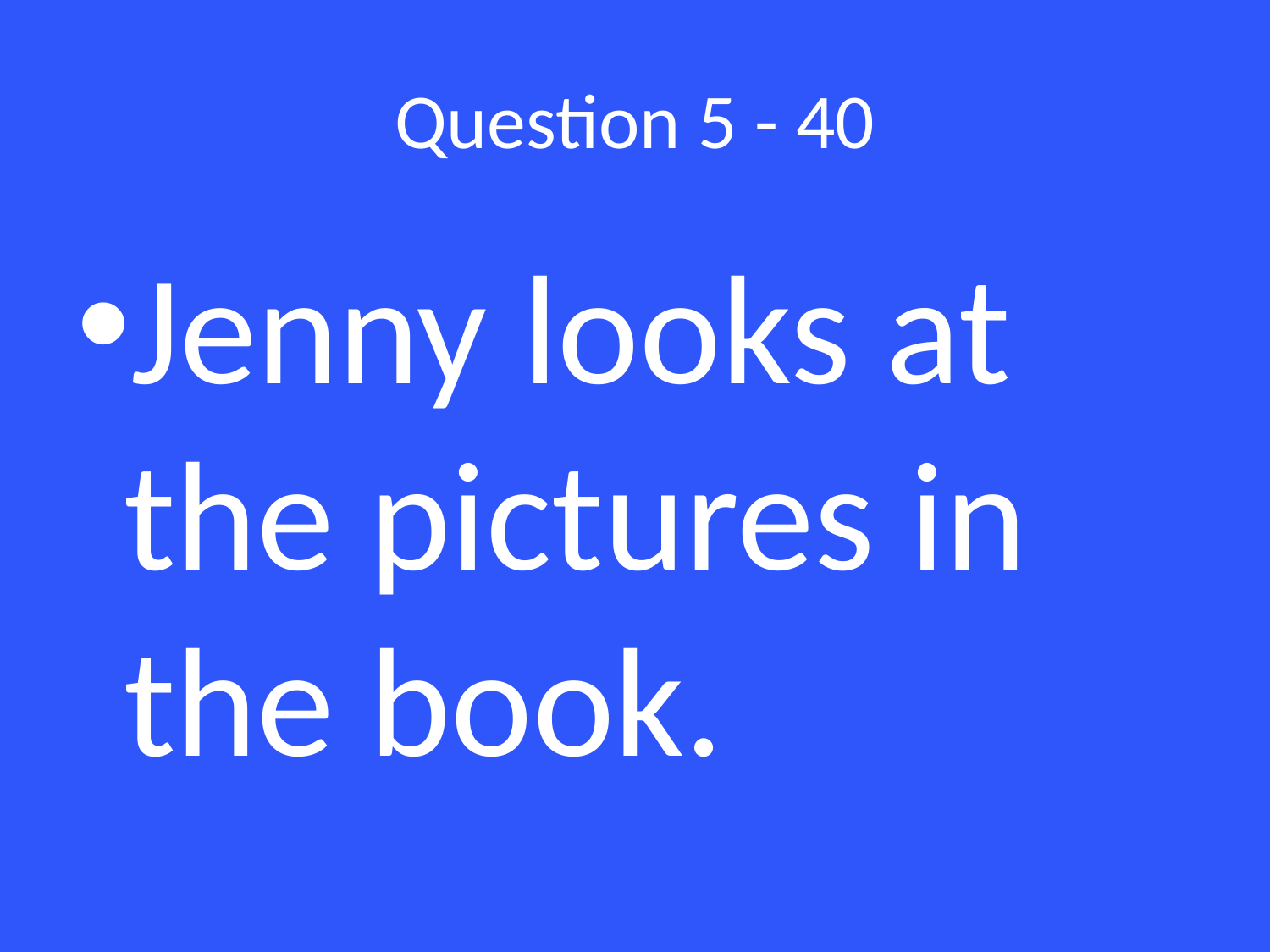

# Question 5 - 40
Jenny looks at the pictures in the book.